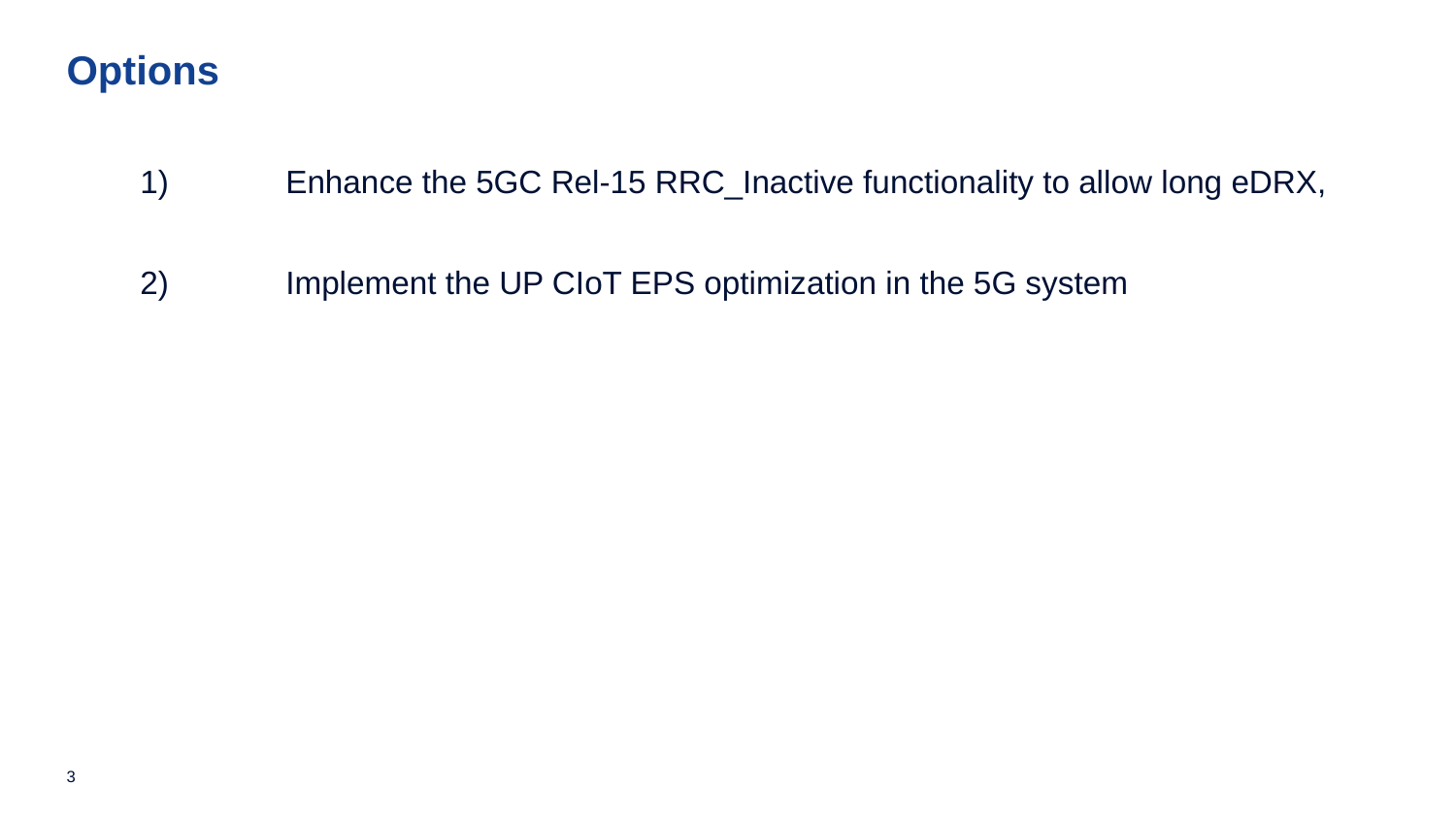

Options
1)	Enhance the 5GC Rel-15 RRC_Inactive functionality to allow long eDRX,

2)	Implement the UP CIoT EPS optimization in the 5G system